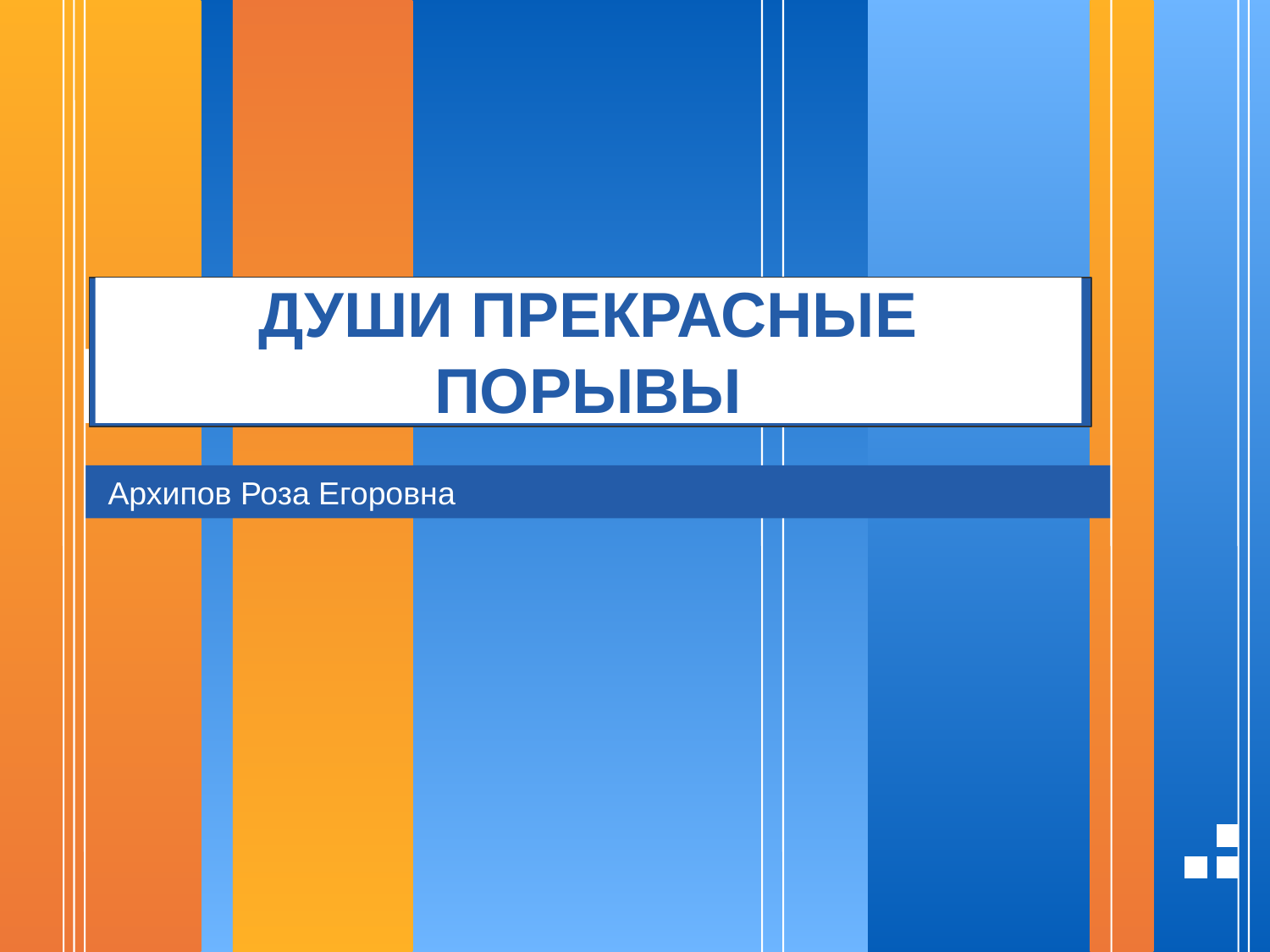

# ДУШИ ПРЕКРАСНЫЕ ПОРЫВЫ
Архипов Роза Егоровна